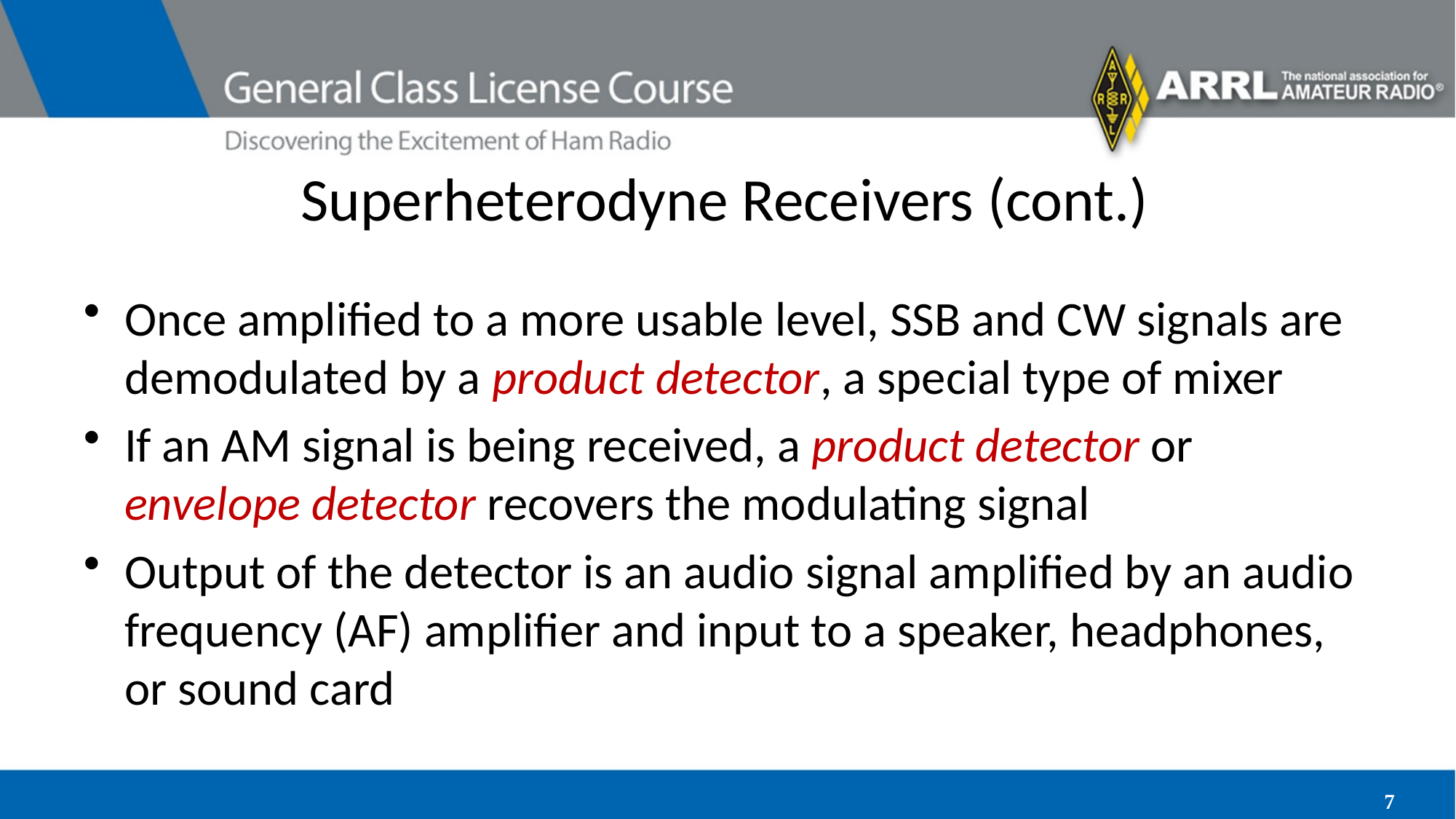

# Superheterodyne Receivers (cont.)
Once amplified to a more usable level, SSB and CW signals are demodulated by a product detector, a special type of mixer
If an AM signal is being received, a product detector or envelope detector recovers the modulating signal
Output of the detector is an audio signal amplified by an audio frequency (AF) amplifier and input to a speaker, headphones, or sound card